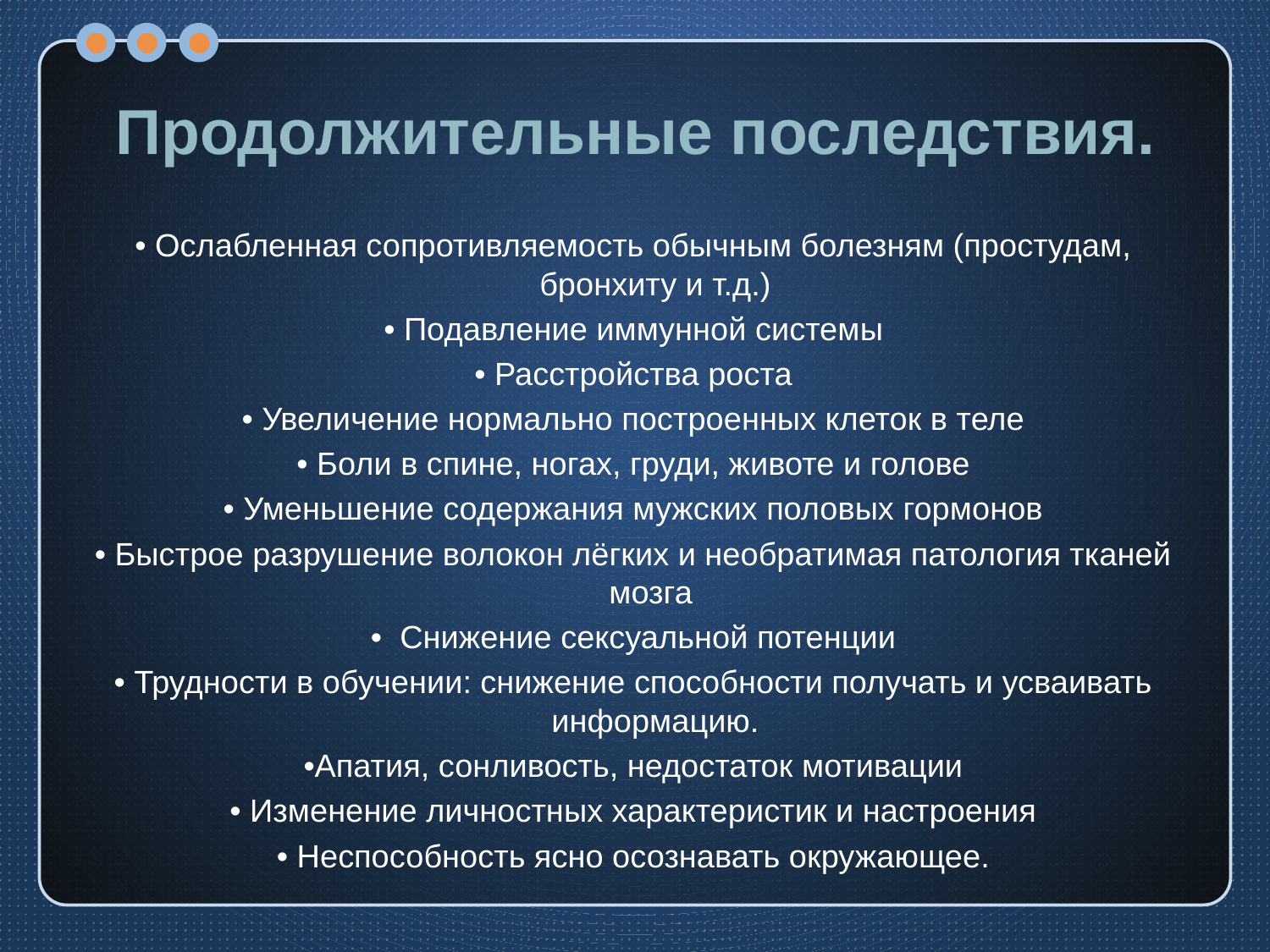

# Продолжительные последствия.
• Ослабленная сопротивляемость обычным болезням (простудам, бронхиту и т.д.)
• Подавление иммунной системы
• Расстройства роста
• Увеличение нормально построенных клеток в теле
• Боли в спине, ногах, груди, животе и голове
• Уменьшение содержания мужских половых гормонов
• Быстрое разрушение волокон лёгких и необратимая патология тканей мозга
•  Снижение сексуальной потенции
• Трудности в обучении: снижение способности получать и усваивать информацию.
•Апатия, сонливость, недостаток мотивации
• Изменение личностных характеристик и настроения
• Неспособность ясно осознавать окружающее.